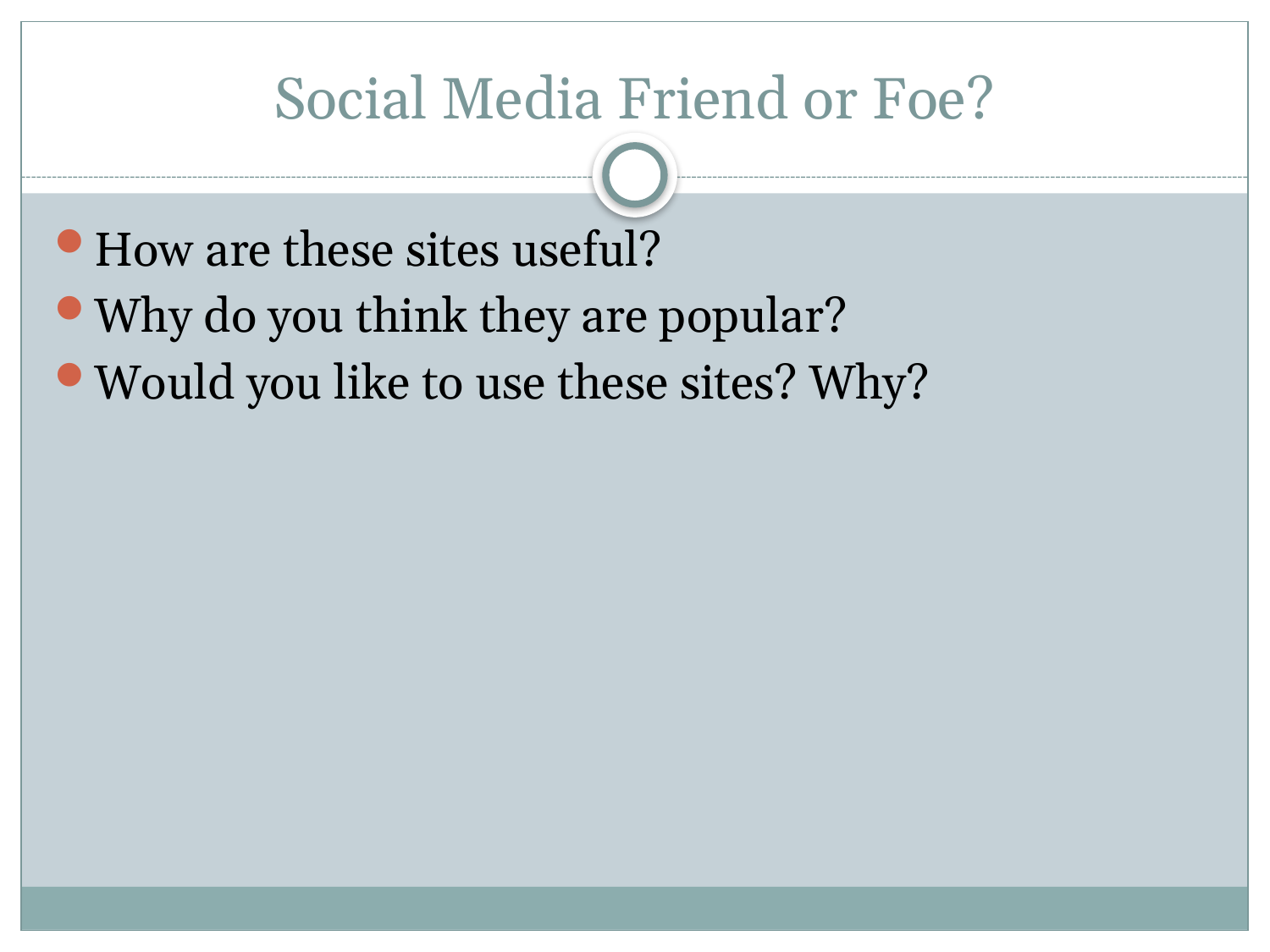

# Social Media Friend or Foe?
How are these sites useful?
Why do you think they are popular?
Would you like to use these sites? Why?